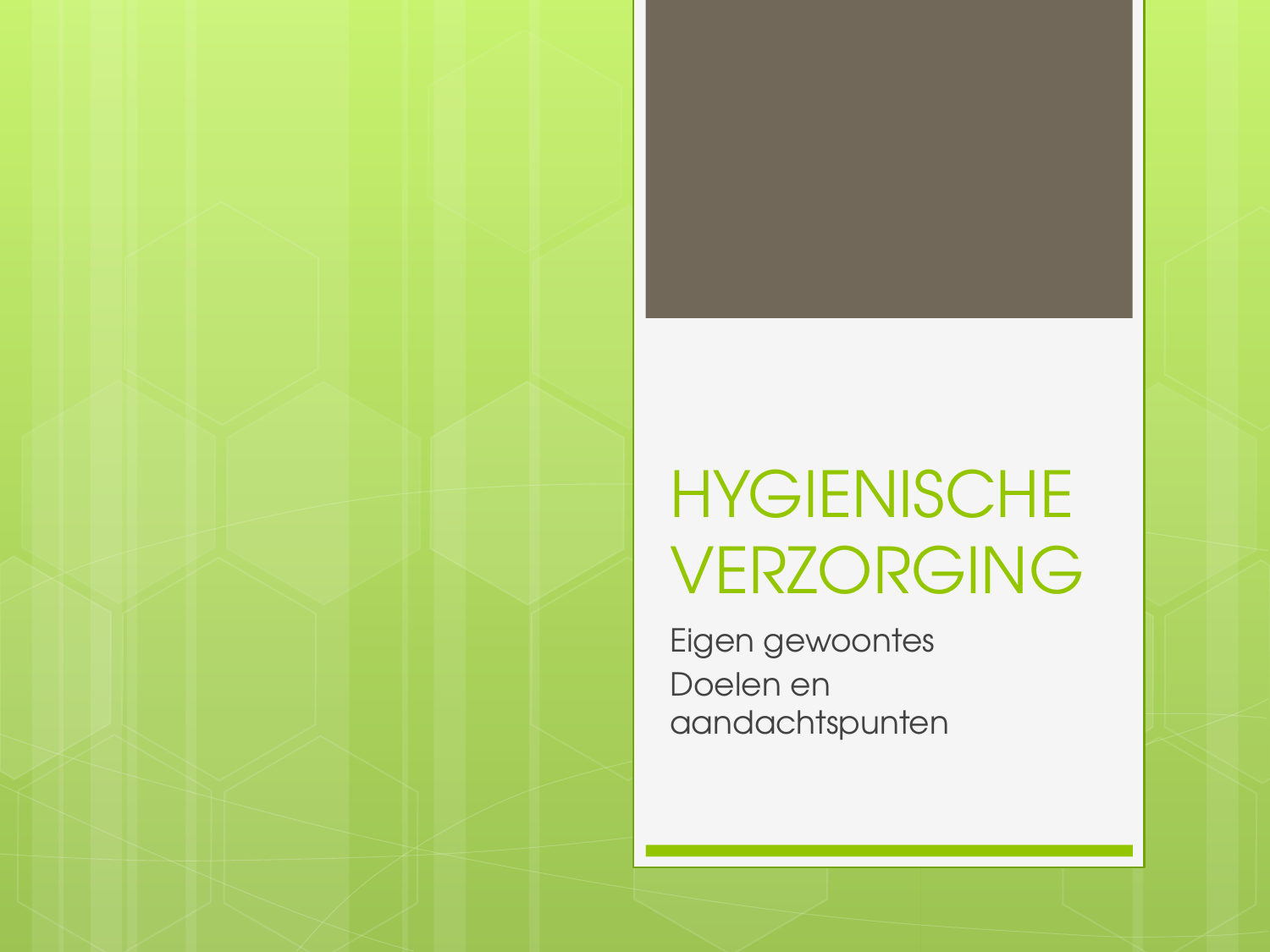

# HYGIENISCHE VERZORGING
Eigen gewoontes
Doelen en aandachtspunten